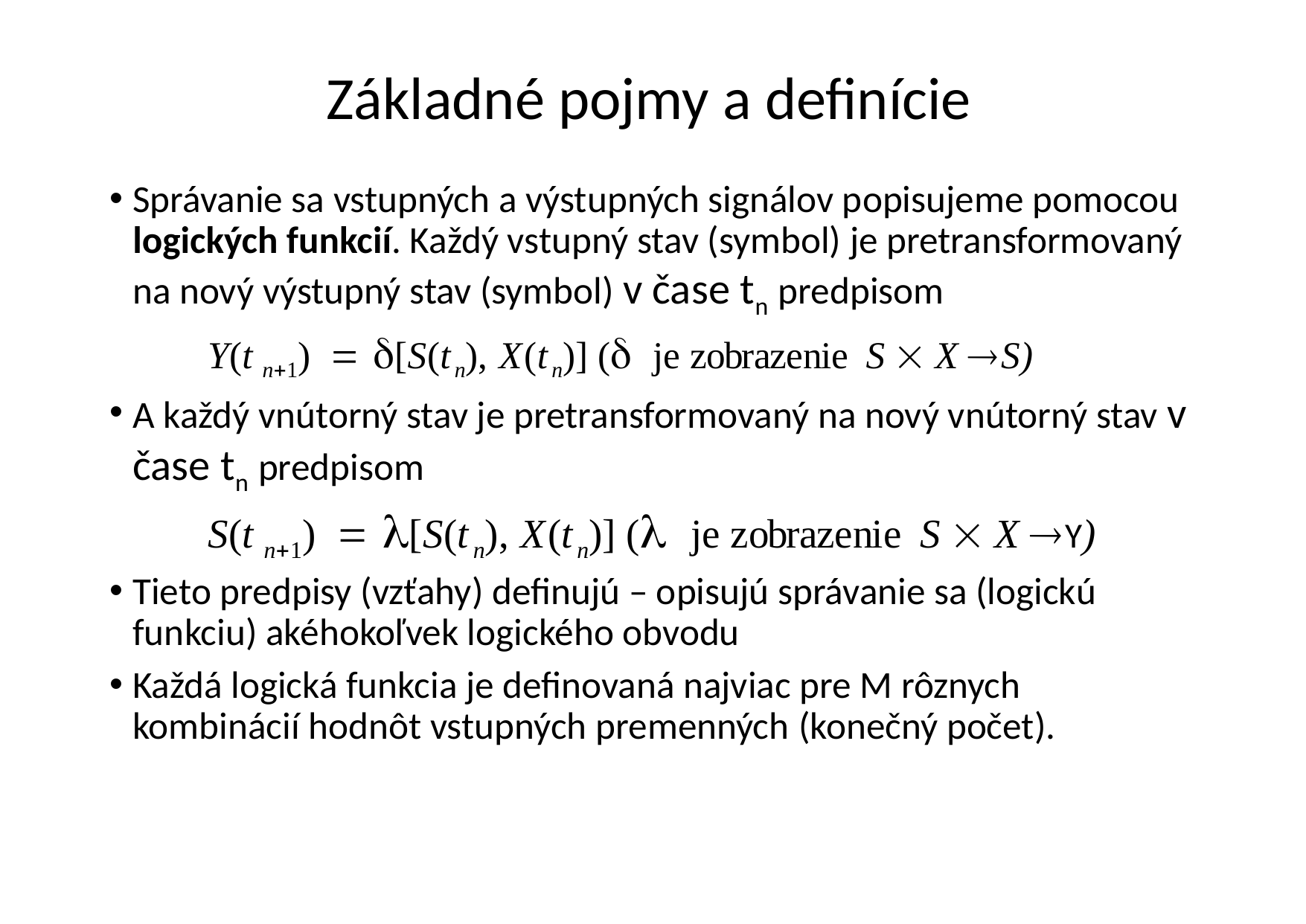

# Základné pojmy a definície
Správanie sa vstupných a výstupných signálov popisujeme pomocou logických funkcií. Každý vstupný stav (symbol) je pretransformovaný na nový výstupný stav (symbol) v čase tn predpisom
		Y(t n+1)  = δ[S(t n), X(t n)] (δ je zobrazenie  S × X →S)
A každý vnútorný stav je pretransformovaný na nový vnútorný stav v čase tn predpisom
		S(t n+1)  = λ[S(t n), X(t n)] (λ je zobrazenie  S × X →Y)
Tieto predpisy (vzťahy) definujú – opisujú správanie sa (logickú funkciu) akéhokoľvek logického obvodu
Každá logická funkcia je definovaná najviac pre M rôznych kombinácií hodnôt vstupných premenných (konečný počet).